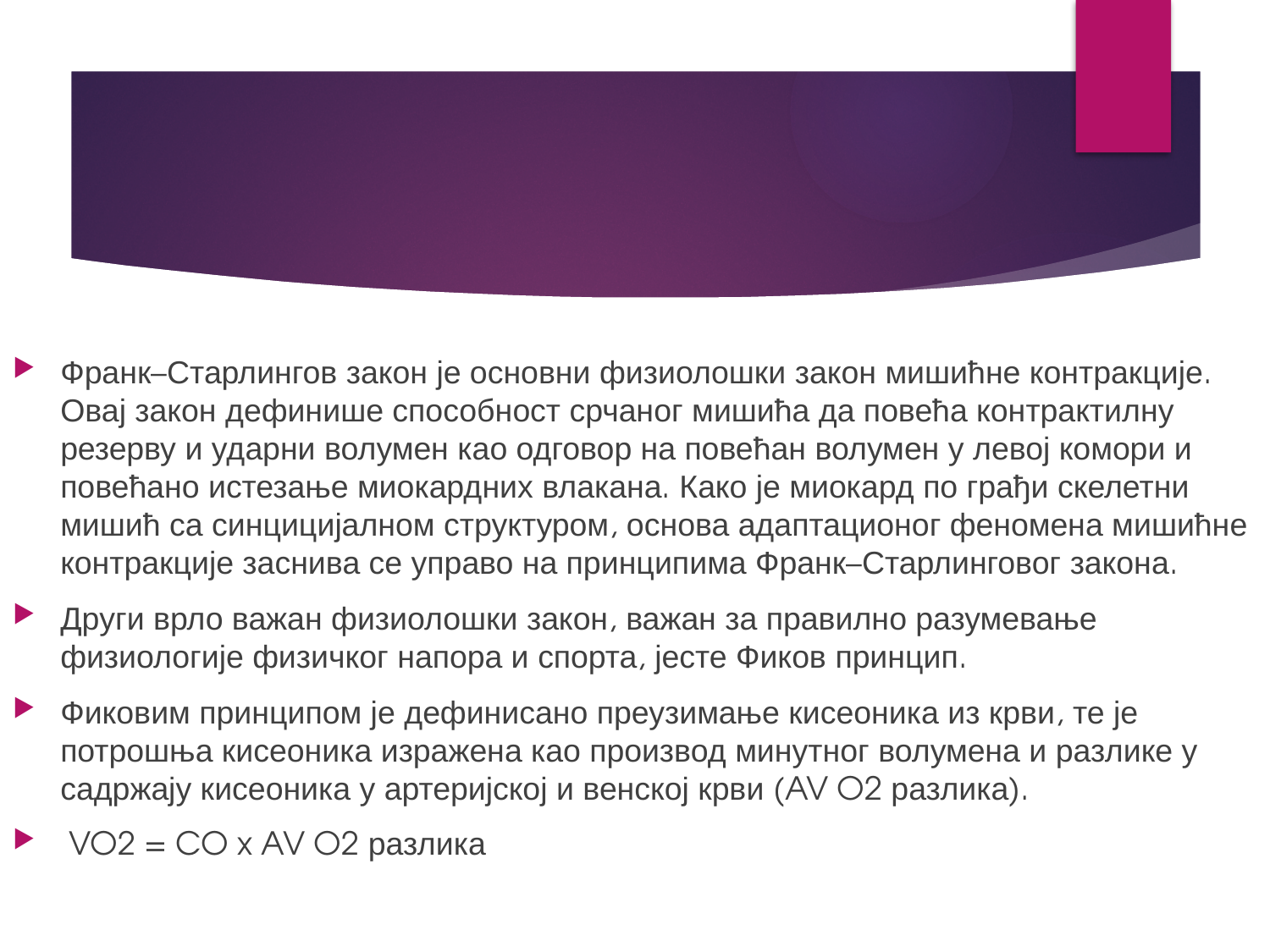

#
Франк–Старлингов закон је основни физиолошки закон мишићне контракције. Овај закон дефинише способност срчаног мишића да повећа контрактилну резерву и ударни волумен као одговор на повећан волумен у левој комори и повећано истезање миокардних влакана. Како је миокард по грађи скелетни мишић са синцицијалном структуром, основа адаптационог феномена мишићне контракције заснива се управо на принципима Франк–Старлинговог закона.
Други врло важан физиолошки закон, важан за правилно разумевање физиологије физичког напора и спорта, јесте Фиков принцип.
Фиковим принципом је дефинисано преузимање кисеоника из крви, те је потрошња кисеоника изражена као производ минутног волумена и разлике у садржају кисеоника у артеријској и венској крви (AV O2 разлика).
 VO2 = CO x AV O2 разлика